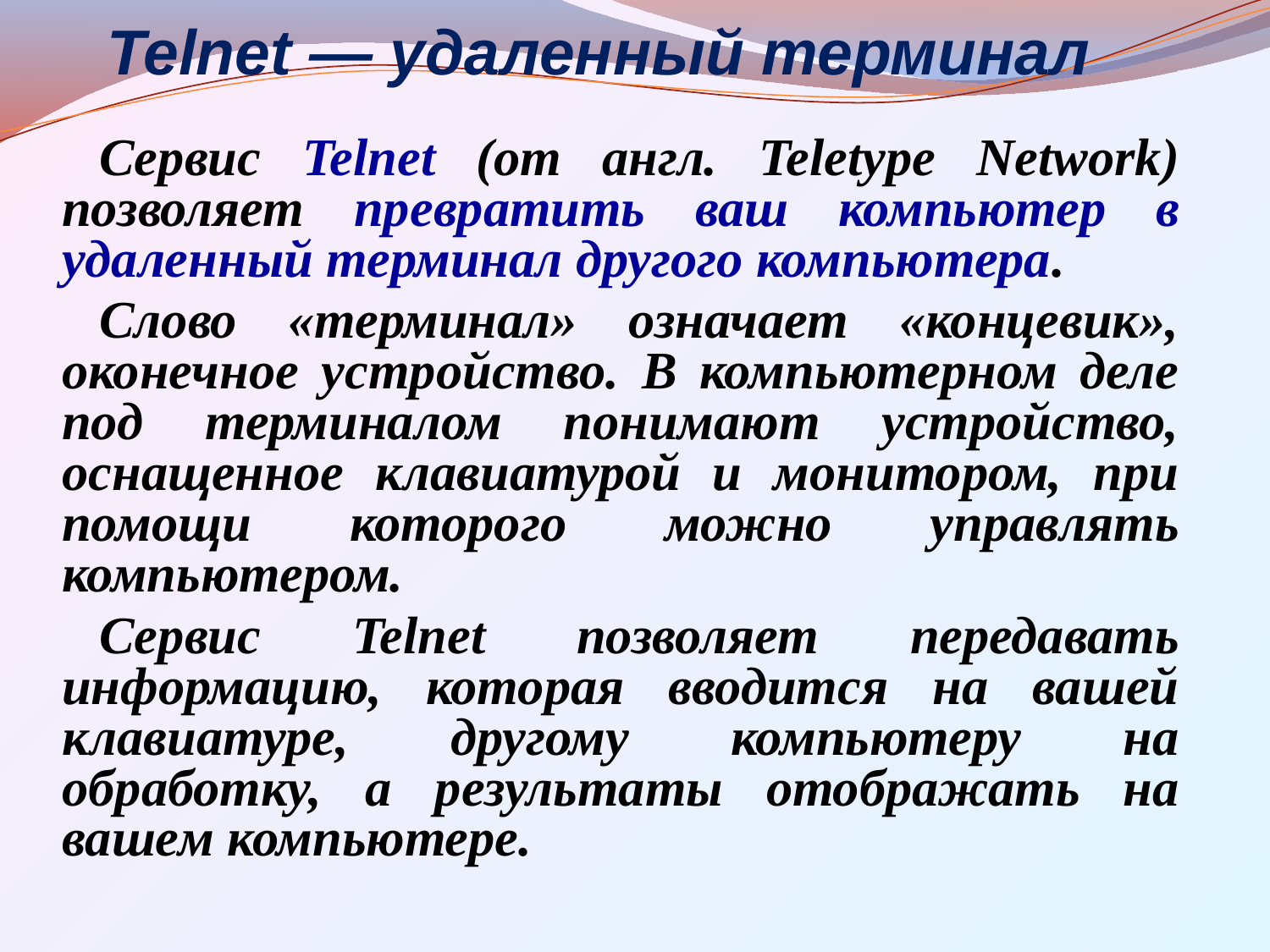

# Telnet — удаленный терминал
Сервис Telnet (от англ. Teletype Network) позволяет превратить ваш компьютер в удаленный терминал другого компьютера.
Слово «терминал» означает «концевик», оконечное устройство. В компьютерном деле под терминалом понимают устройство, оснащенное клавиатурой и монитором, при помощи которого можно управлять компьютером.
Сервис Telnet позволяет передавать информацию, которая вводится на вашей клавиатуре, другому компьютеру на обработку, а результаты отображать на вашем компьютере.